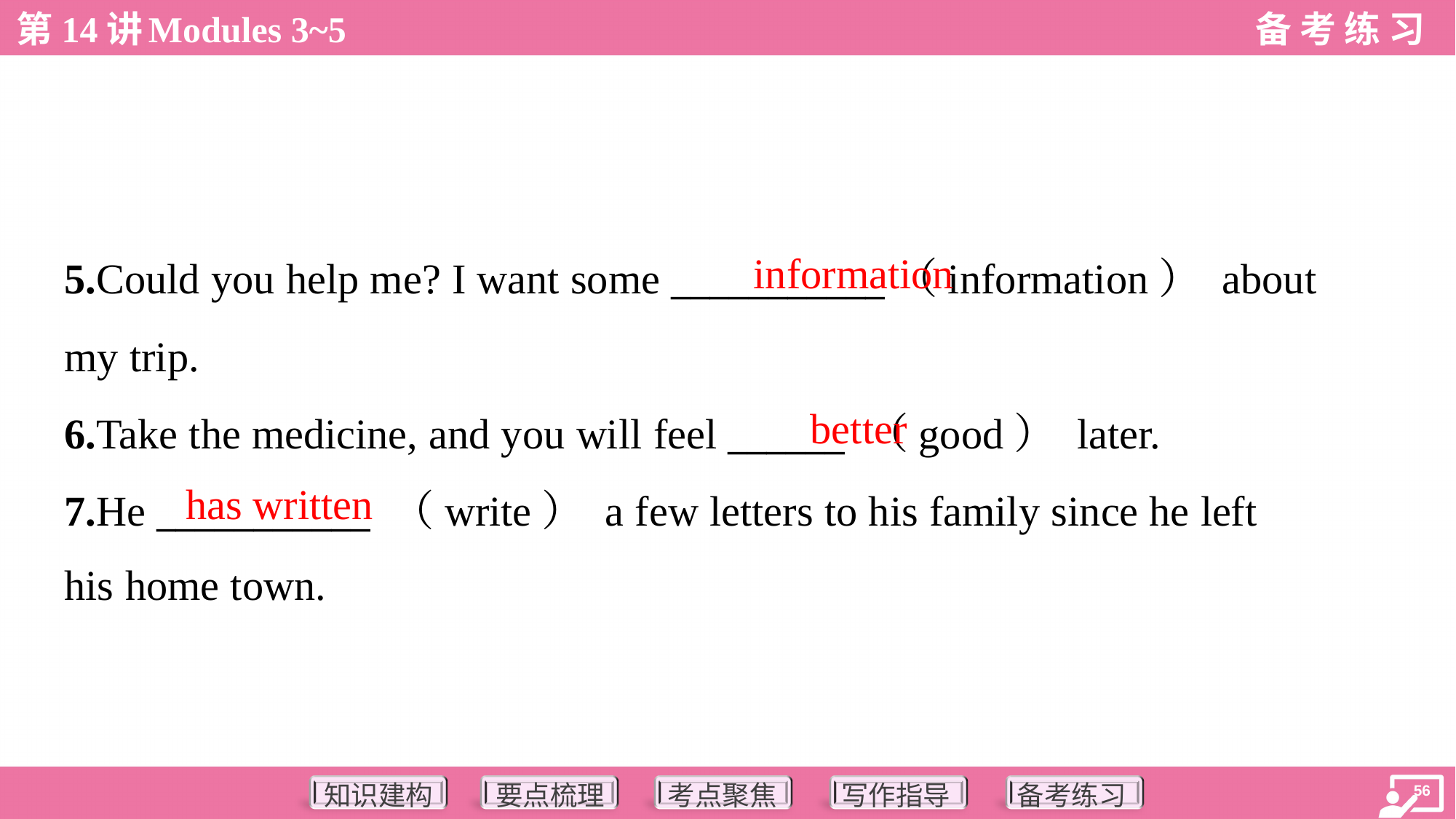

information
5.Could you help me? I want some ___________（information） about
my trip.
6.Take the medicine, and you will feel ______ （good） later.
7.He ___________ （write） a few letters to his family since he left
his home town.
better
has written